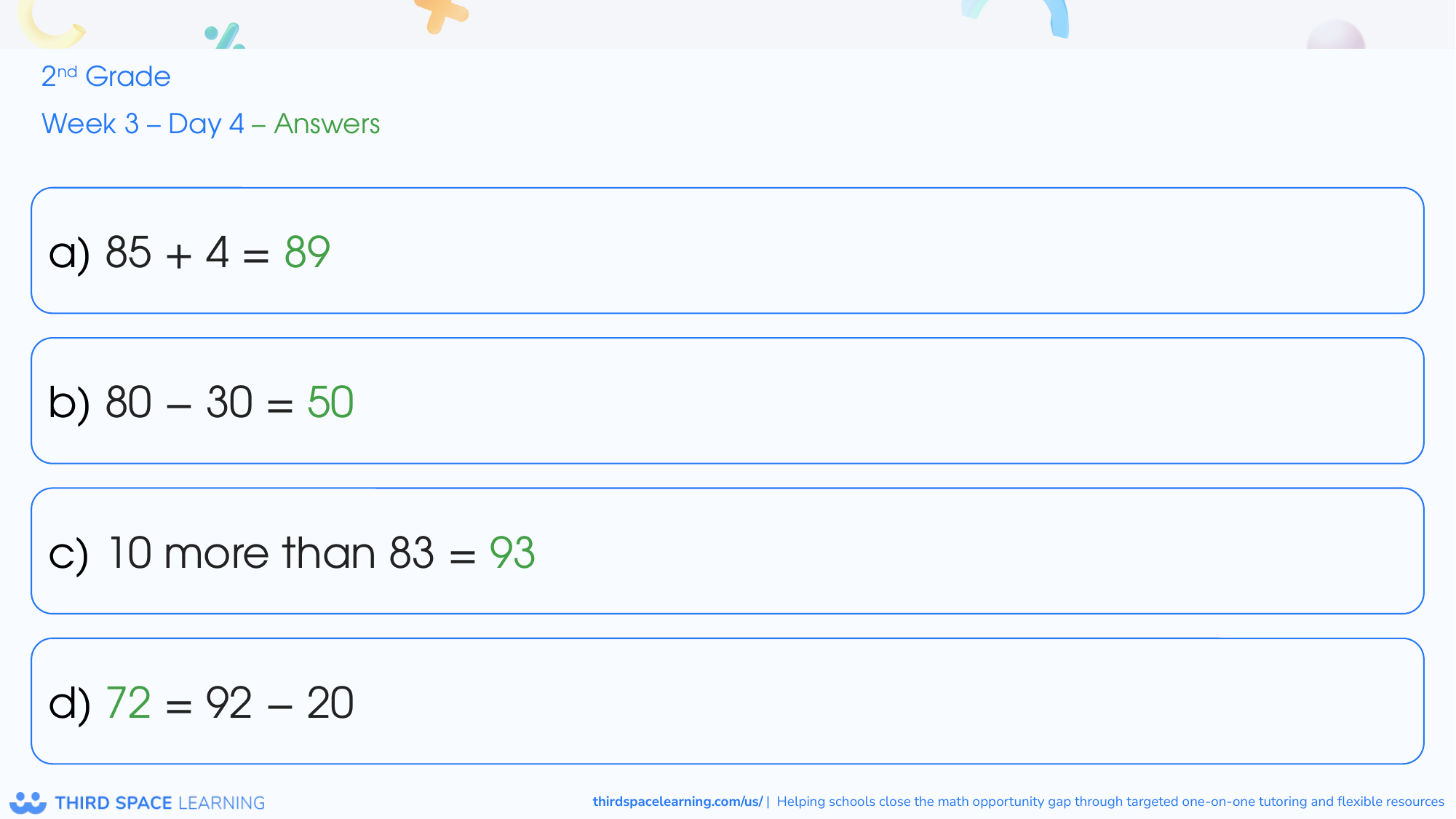

2nd Grade
Week 3 – Day 4 – Answers
85 + 4 = 89
80 − 30 = 50
10 more than 83 = 93
72 = 92 − 20